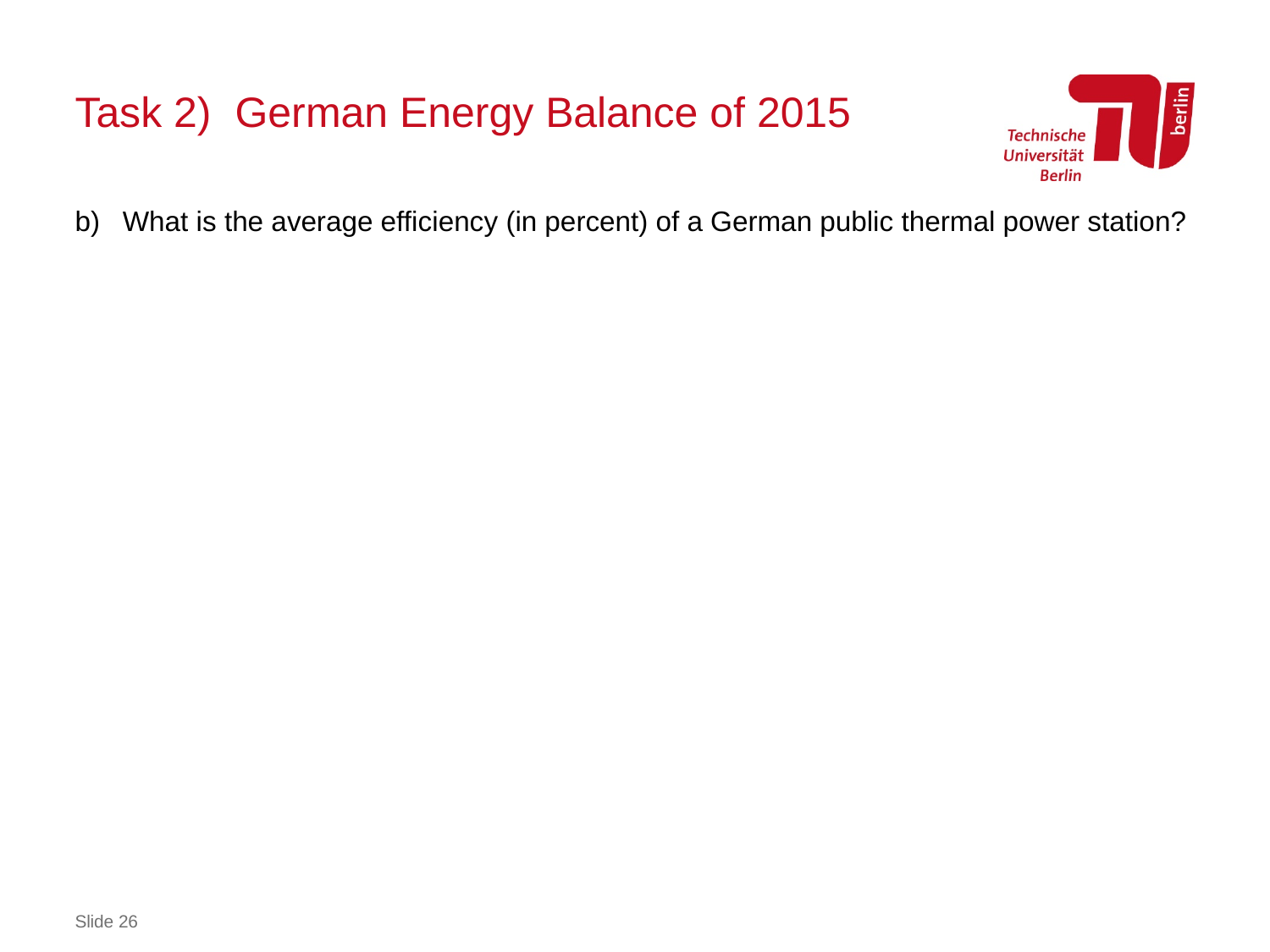

# Task 2)  German Energy Balance of 2015
What is the average efficiency (in percent) of a German public thermal power station?
Slide 26